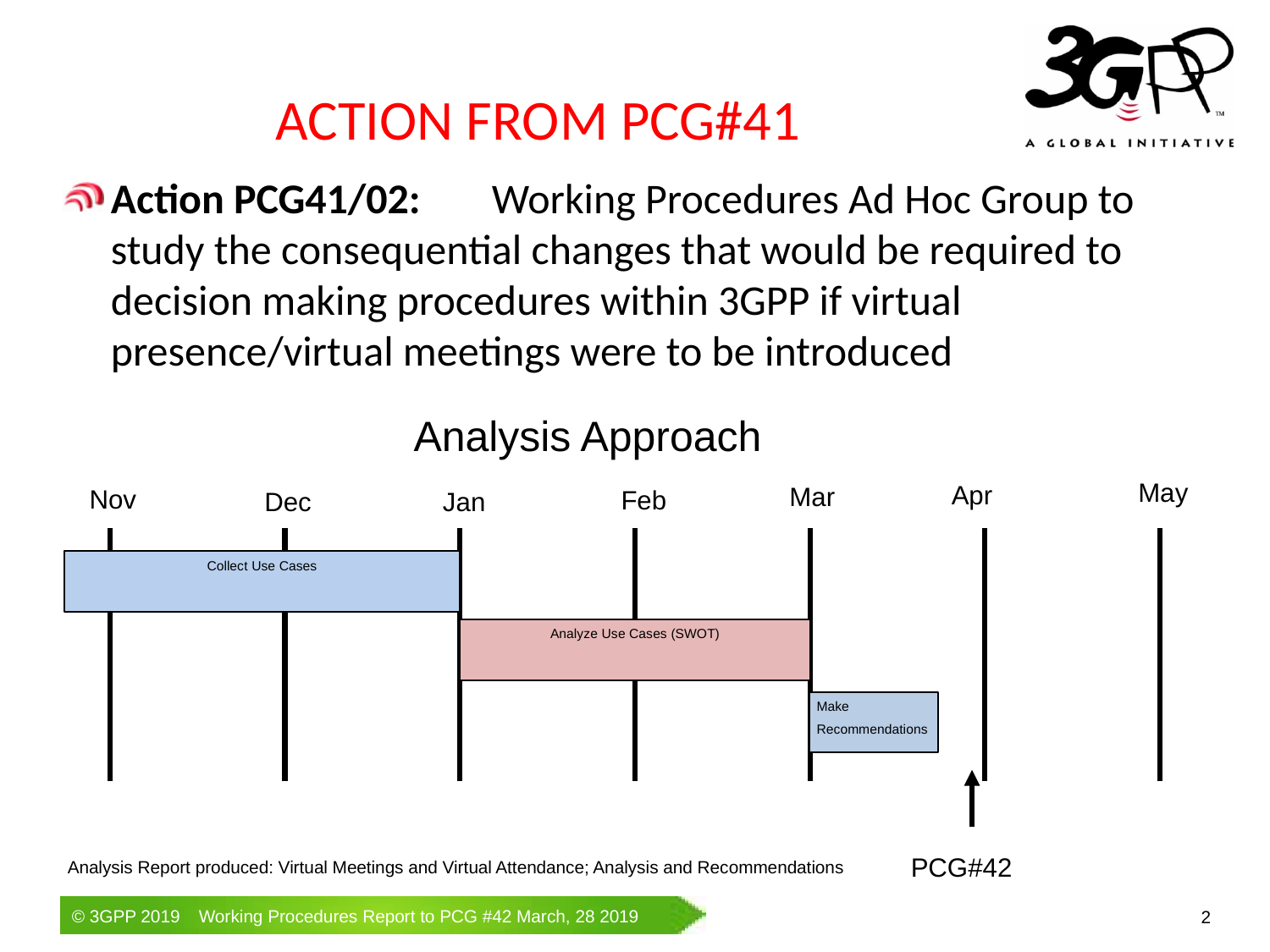

# ACTION FROM PCG#41
Action PCG41/02:	Working Procedures Ad Hoc Group to study the consequential changes that would be required to decision making procedures within 3GPP if virtual presence/virtual meetings were to be introduced
Analysis Approach
May
Apr
Mar
Nov
Feb
Jan
Dec
Collect Use Cases
Analyze Use Cases (SWOT)
Make
Recommendations
PCG#42
Analysis Report produced: Virtual Meetings and Virtual Attendance; Analysis and Recommendations

2